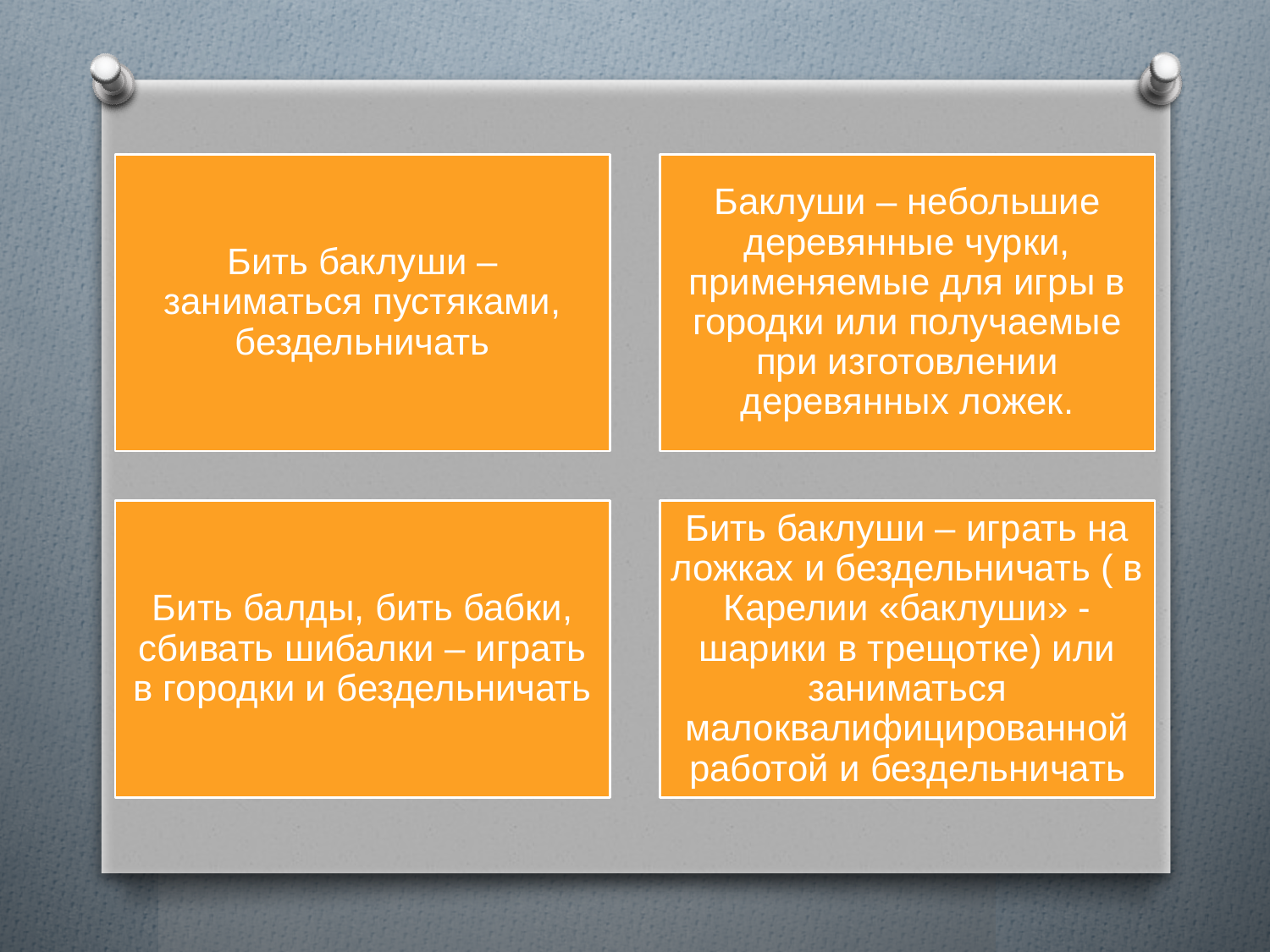

Бить баклуши – заниматься пустяками, бездельничать
Баклуши – небольшие деревянные чурки, применяемые для игры в городки или получаемые при изготовлении деревянных ложек.
Бить балды, бить бабки, сбивать шибалки – играть в городки и бездельничать
Бить баклуши – играть на ложках и бездельничать ( в Карелии «баклуши» - шарики в трещотке) или заниматься малоквалифицированной работой и бездельничать